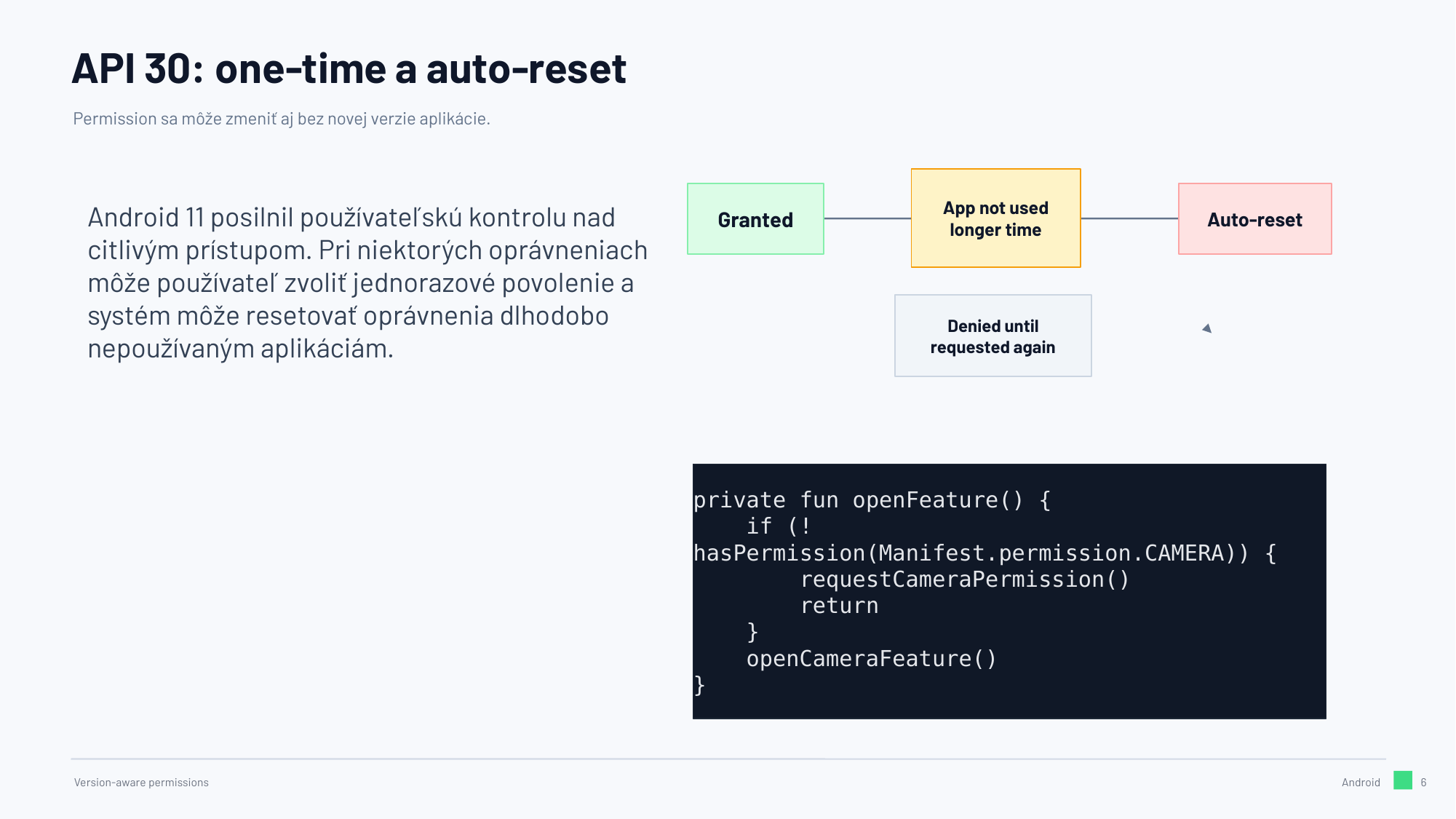

API 30: one-time a auto-reset
Permission sa môže zmeniť aj bez novej verzie aplikácie.
Android 11 posilnil používateľskú kontrolu nad citlivým prístupom. Pri niektorých oprávneniach môže používateľ zvoliť jednorazové povolenie a systém môže resetovať oprávnenia dlhodobo nepoužívaným aplikáciám.
App not used
longer time
Granted
Auto-reset

Denied until
requested again

private fun openFeature() {
    if (!hasPermission(Manifest.permission.CAMERA)) {
        requestCameraPermission()
        return
    }
    openCameraFeature()
}
6